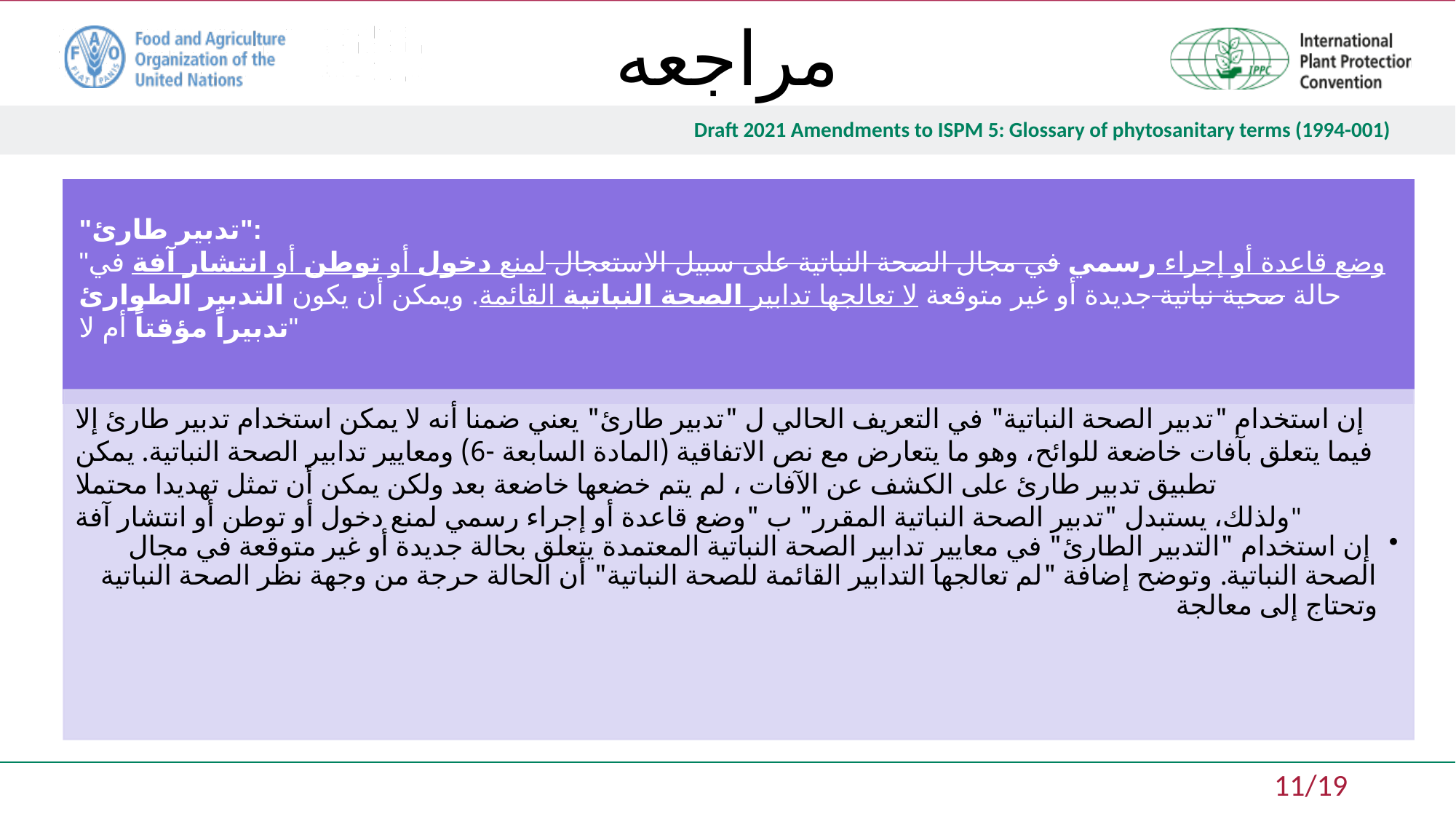

مراجعه
"تدبير طارئ":
"وضع قاعدة أو إجراء رسمي في مجال الصحة النباتية على سبيل الاستعجال لمنع دخول أو توطن أو انتشار آفة في حالة صحية نباتية جديدة أو غير متوقعة لا تعالجها تدابير الصحة النباتية القائمة. ويمكن أن يكون التدبير الطوارئ تدبيراً مؤقتاً أم لا"

إن استخدام "تدبير الصحة النباتية" في التعريف الحالي ل "تدبير طارئ" يعني ضمنا أنه لا يمكن استخدام تدبير طارئ إلا فيما يتعلق بآفات خاضعة للوائح، وهو ما يتعارض مع نص الاتفاقية (المادة السابعة -6) ومعايير تدابير الصحة النباتية. يمكن تطبيق تدبير طارئ على الكشف عن الآفات ، لم يتم خضعها خاضعة بعد ولكن يمكن أن تمثل تهديدا محتملا
ولذلك، يستبدل "تدبير الصحة النباتية المقرر" ب "وضع قاعدة أو إجراء رسمي لمنع دخول أو توطن أو انتشار آفة"
 إن استخدام "التدبير الطارئ" في معايير تدابير الصحة النباتية المعتمدة يتعلق بحالة جديدة أو غير متوقعة في مجال الصحة النباتية. وتوضح إضافة "لم تعالجها التدابير القائمة للصحة النباتية" أن الحالة حرجة من وجهة نظر الصحة النباتية وتحتاج إلى معالجة